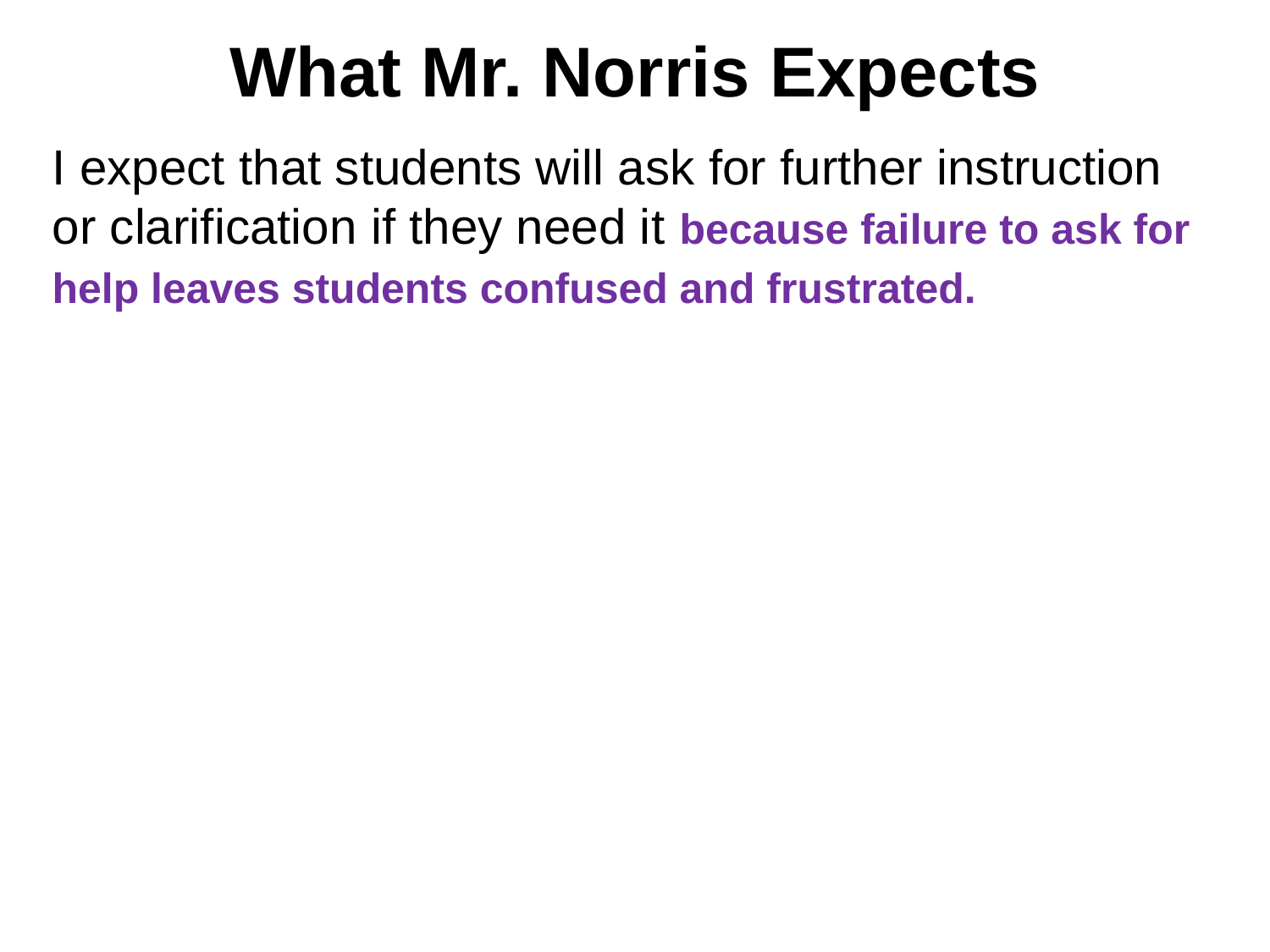

What Mr. Norris Expects
I expect that students will ask for further instruction or clarification if they need it because failure to ask for help leaves students confused and frustrated.